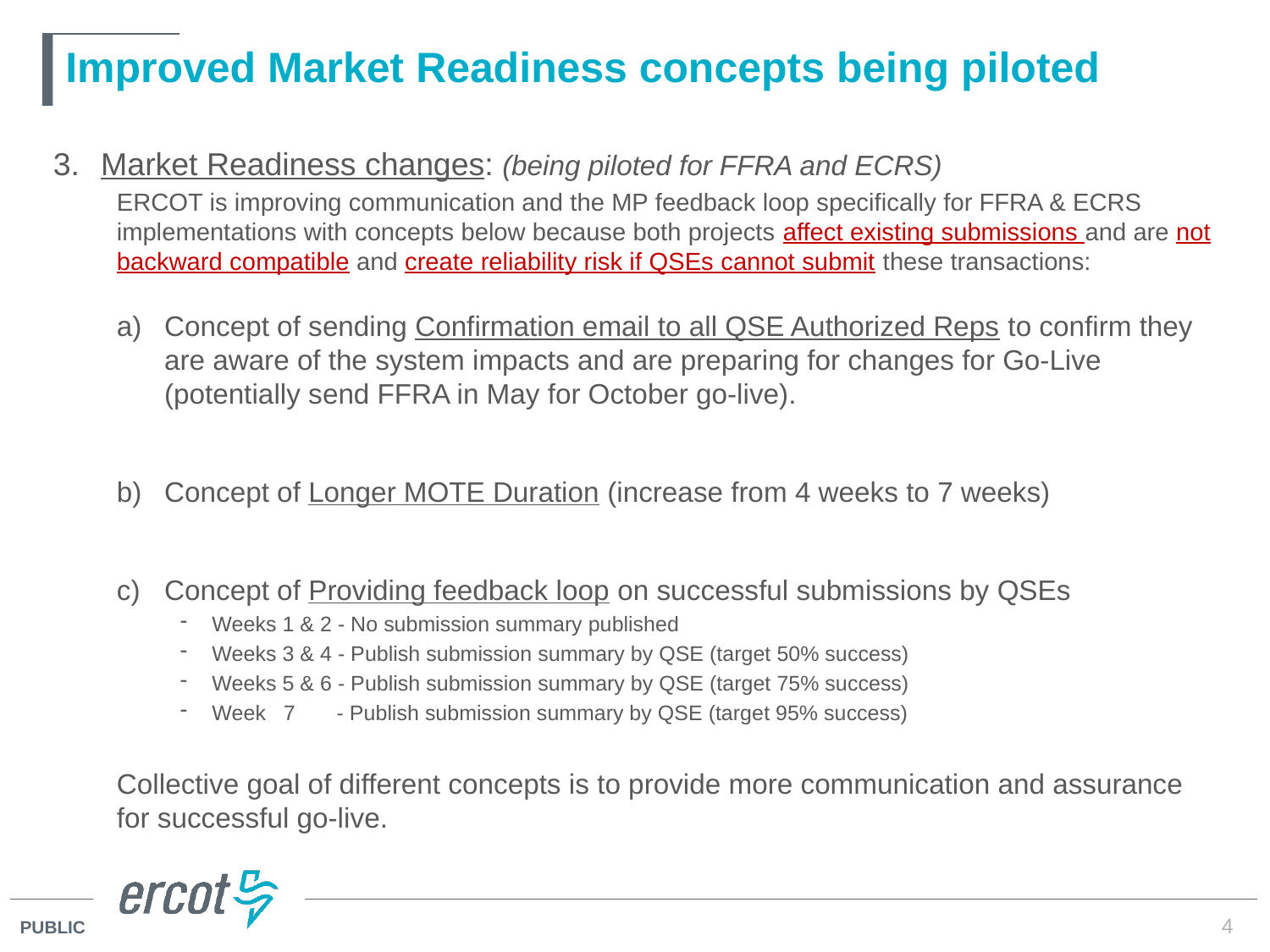

Improved Market Readiness concepts being piloted
Market Readiness changes: (being piloted for FFRA and ECRS)
ERCOT is improving communication and the MP feedback loop specifically for FFRA & ECRS implementations with concepts below because both projects affect existing submissions and are not backward compatible and create reliability risk if QSEs cannot submit these transactions:

Concept of sending Confirmation email to all QSE Authorized Reps to confirm they are aware of the system impacts and are preparing for changes for Go-Live (potentially send FFRA in May for October go-live).

Concept of Longer MOTE Duration (increase from 4 weeks to 7 weeks)

Concept of Providing feedback loop on successful submissions by QSEs
Weeks 1 & 2 - No submission summary published
Weeks 3 & 4 - Publish submission summary by QSE (target 50% success)
Weeks 5 & 6 - Publish submission summary by QSE (target 75% success)
Week   7       - Publish submission summary by QSE (target 95% success)

Collective goal of different concepts is to provide more communication and assurance for successful go-live.
4